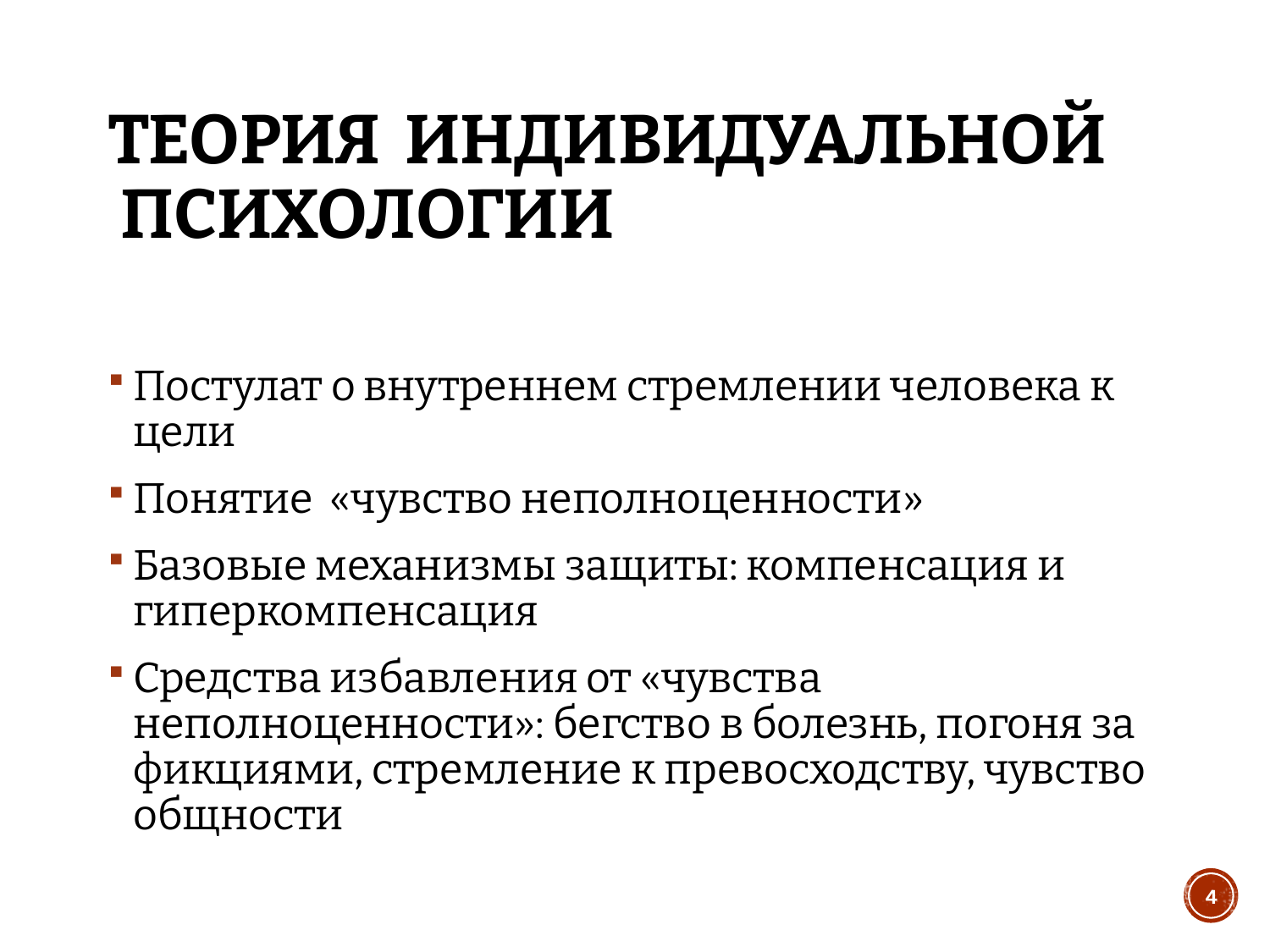

# Теория  индивидуальной психологии

Постулат о внутреннем стремлении человека к цели
Понятие  «чувство неполноценности»
Базовые механизмы защиты: компенсация и гиперкомпенсация
Средства избавления от «чувства неполноценности»: бегство в болезнь, погоня за фикциями, стремление к превосходству, чувство общности

4